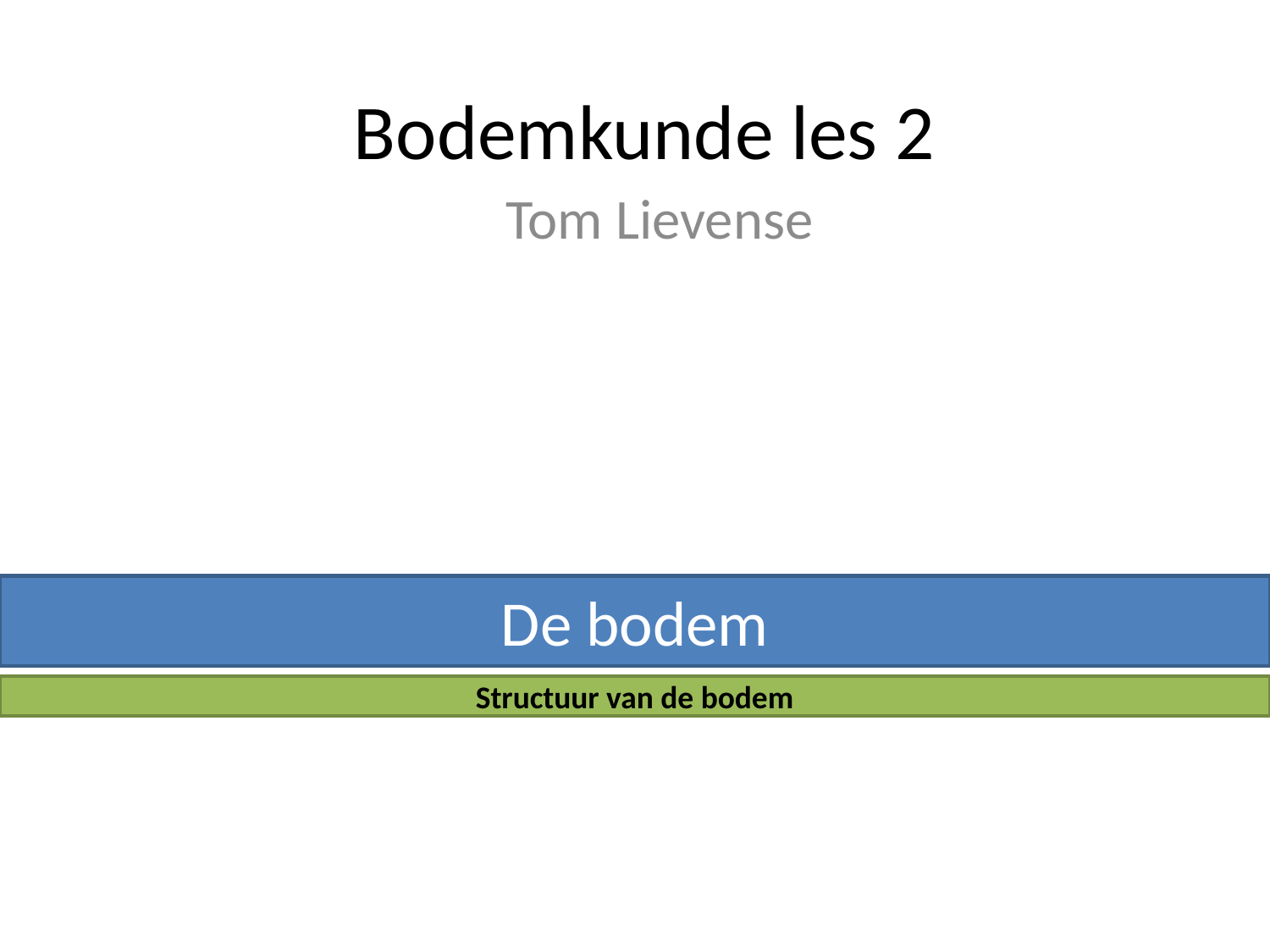

# Bodemkunde les 2
Tom Lievense
De bodem
Structuur van de bodem